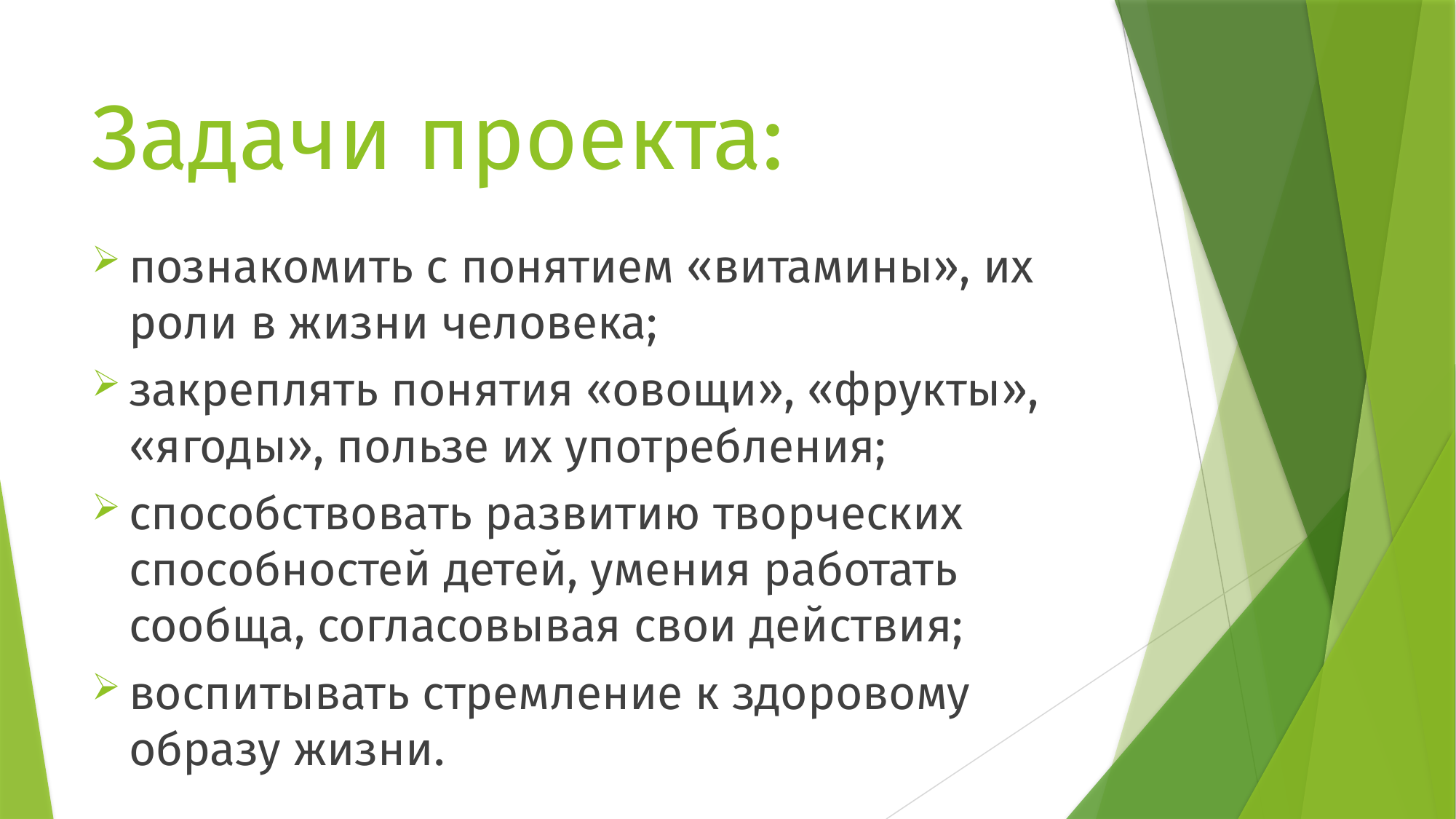

# Задачи проекта:
познакомить с понятием «витамины», их роли в жизни человека;
закреплять понятия «овощи», «фрукты», «ягоды», пользе их употребления;
способствовать развитию творческих способностей детей, умения работать сообща, согласовывая свои действия;
воспитывать стремление к здоровому образу жизни.